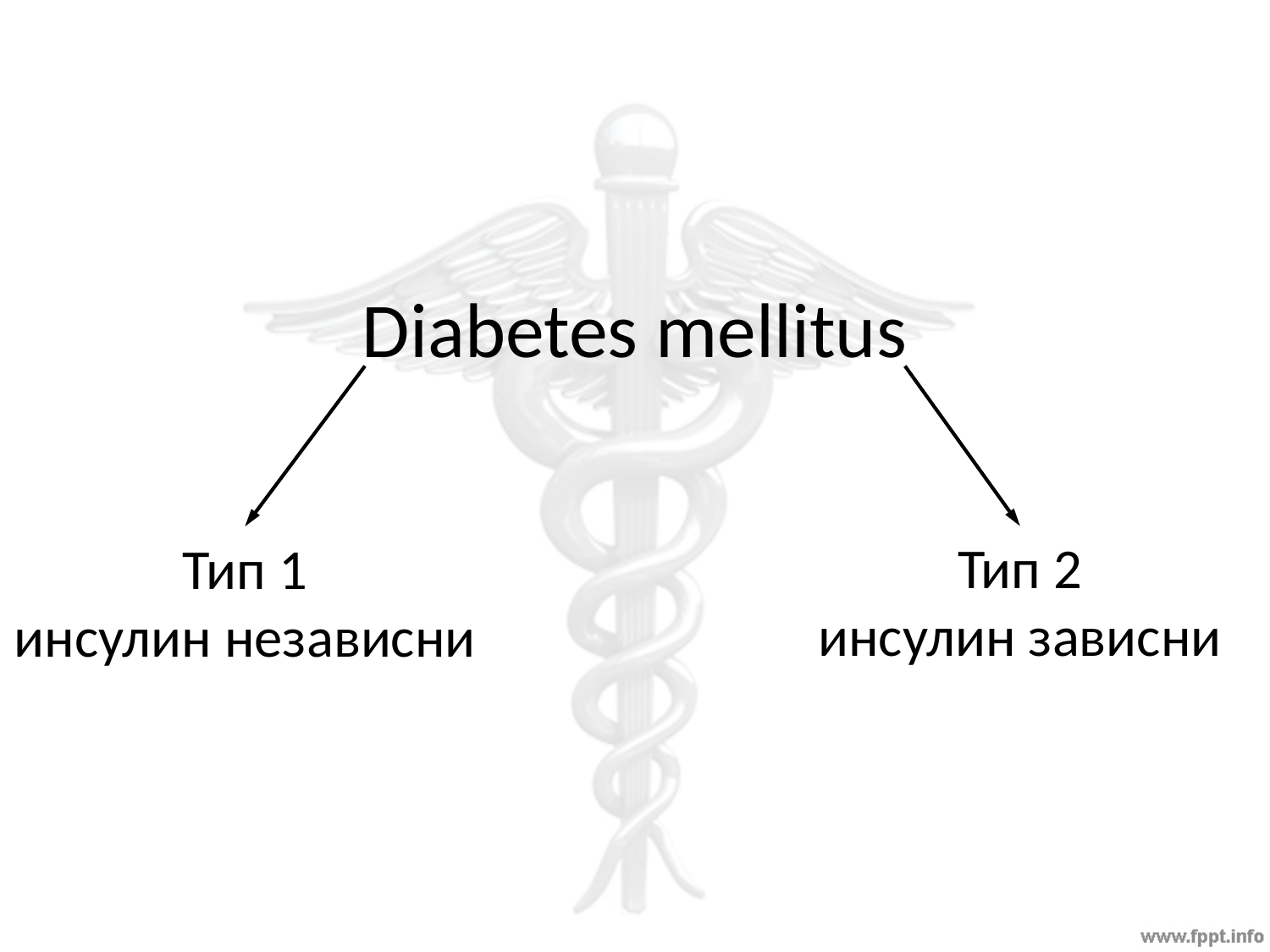

# Diabetes mellitus
Тип 2
инсулин зависни
Тип 1
инсулин независни